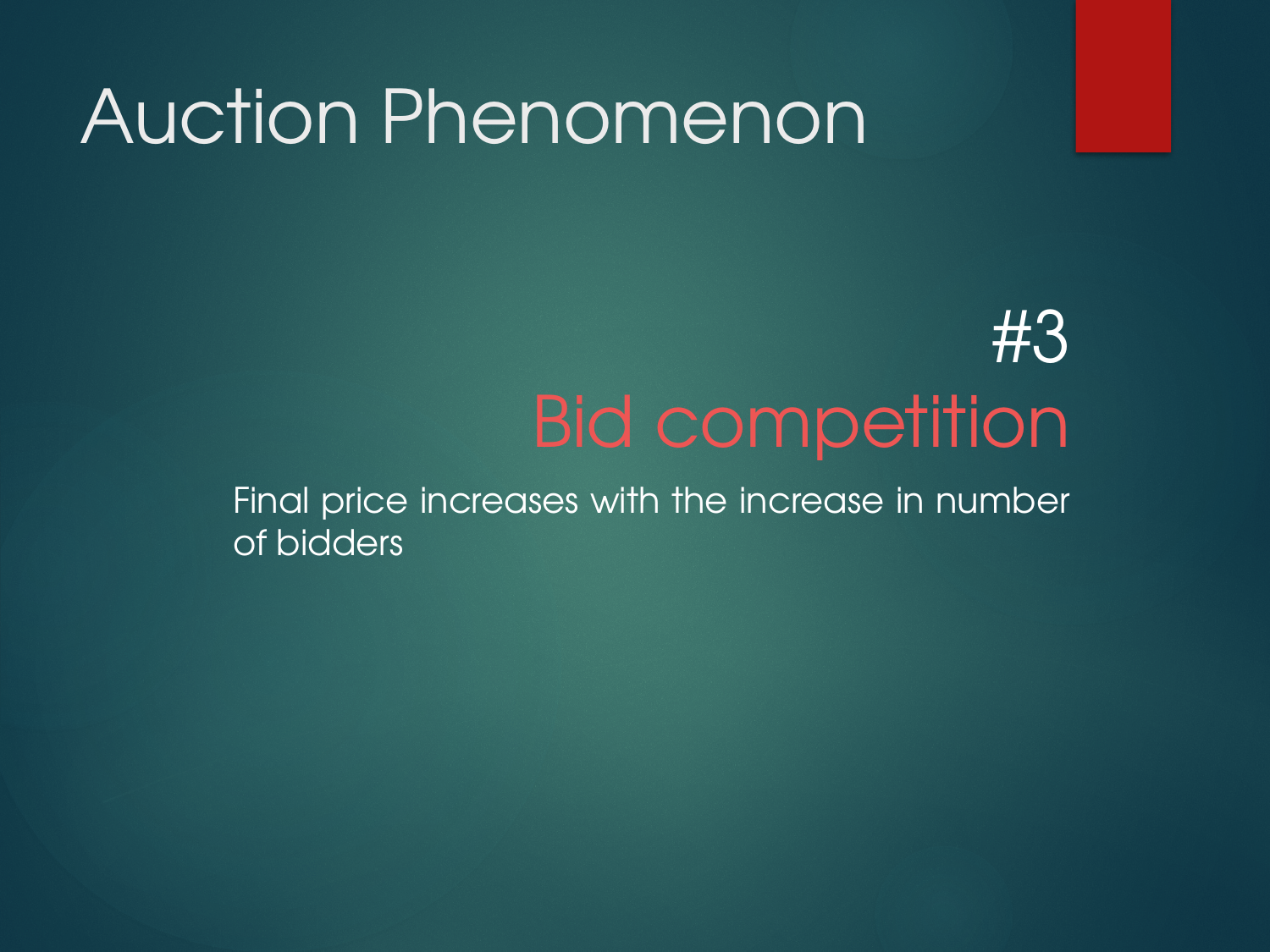

# Auction Phenomenon
#3
Bid competition

Final price increases with the increase in number of bidders